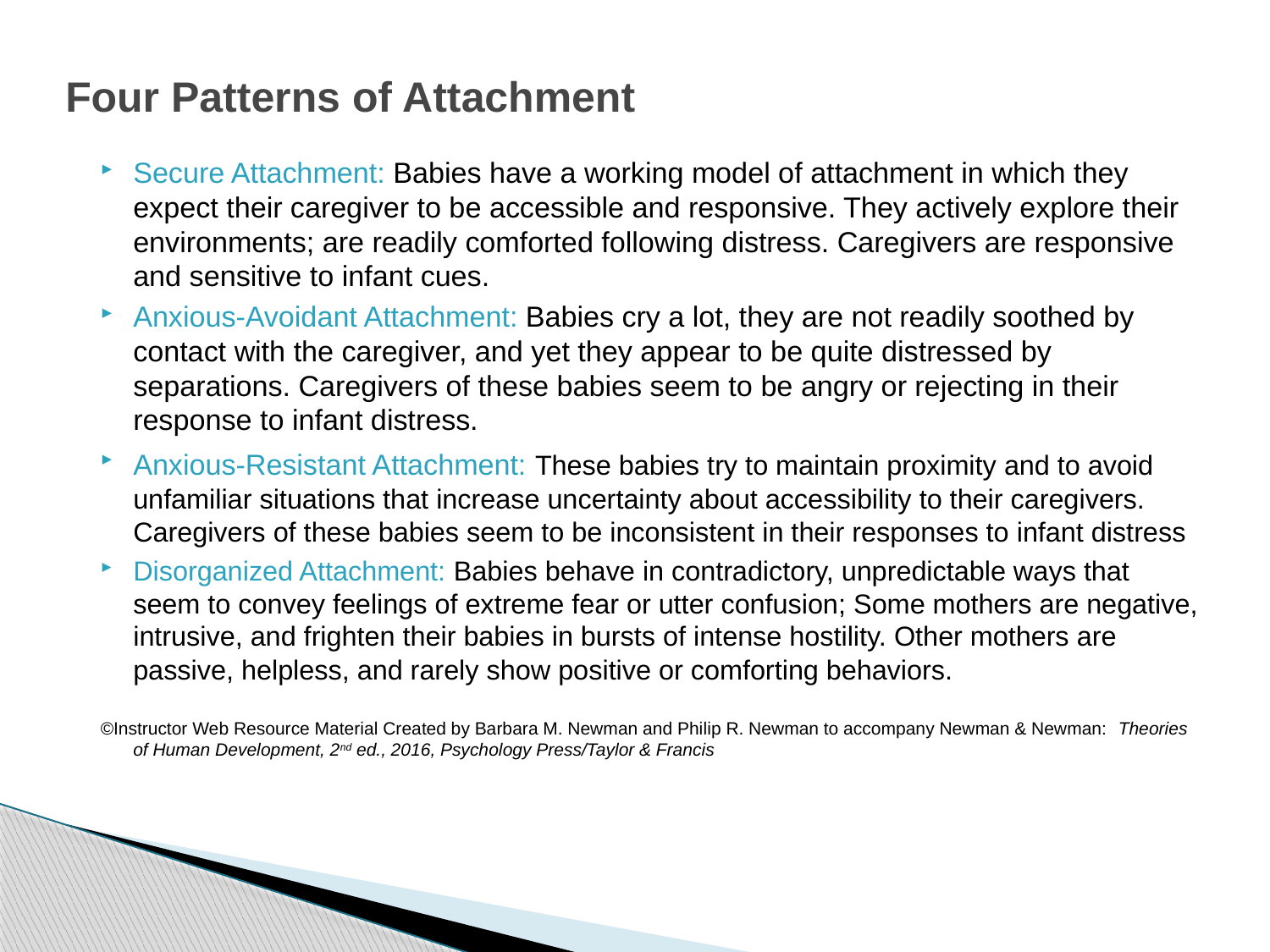

# Four Patterns of Attachment
Secure Attachment: Babies have a working model of attachment in which they expect their caregiver to be accessible and responsive. They actively explore their environments; are readily comforted following distress. Caregivers are responsive and sensitive to infant cues.
Anxious-Avoidant Attachment: Babies cry a lot, they are not readily soothed by contact with the caregiver, and yet they appear to be quite distressed by separations. Caregivers of these babies seem to be angry or rejecting in their response to infant distress.
Anxious-Resistant Attachment: These babies try to maintain proximity and to avoid unfamiliar situations that increase uncertainty about accessibility to their caregivers. Caregivers of these babies seem to be inconsistent in their responses to infant distress
Disorganized Attachment: Babies behave in contradictory, unpredictable ways that seem to convey feelings of extreme fear or utter confusion; Some mothers are negative, intrusive, and frighten their babies in bursts of intense hostility. Other mothers are passive, helpless, and rarely show positive or comforting behaviors.

©Instructor Web Resource Material Created by Barbara M. Newman and Philip R. Newman to accompany Newman & Newman:  Theories of Human Development, 2nd ed., 2016, Psychology Press/Taylor & Francis